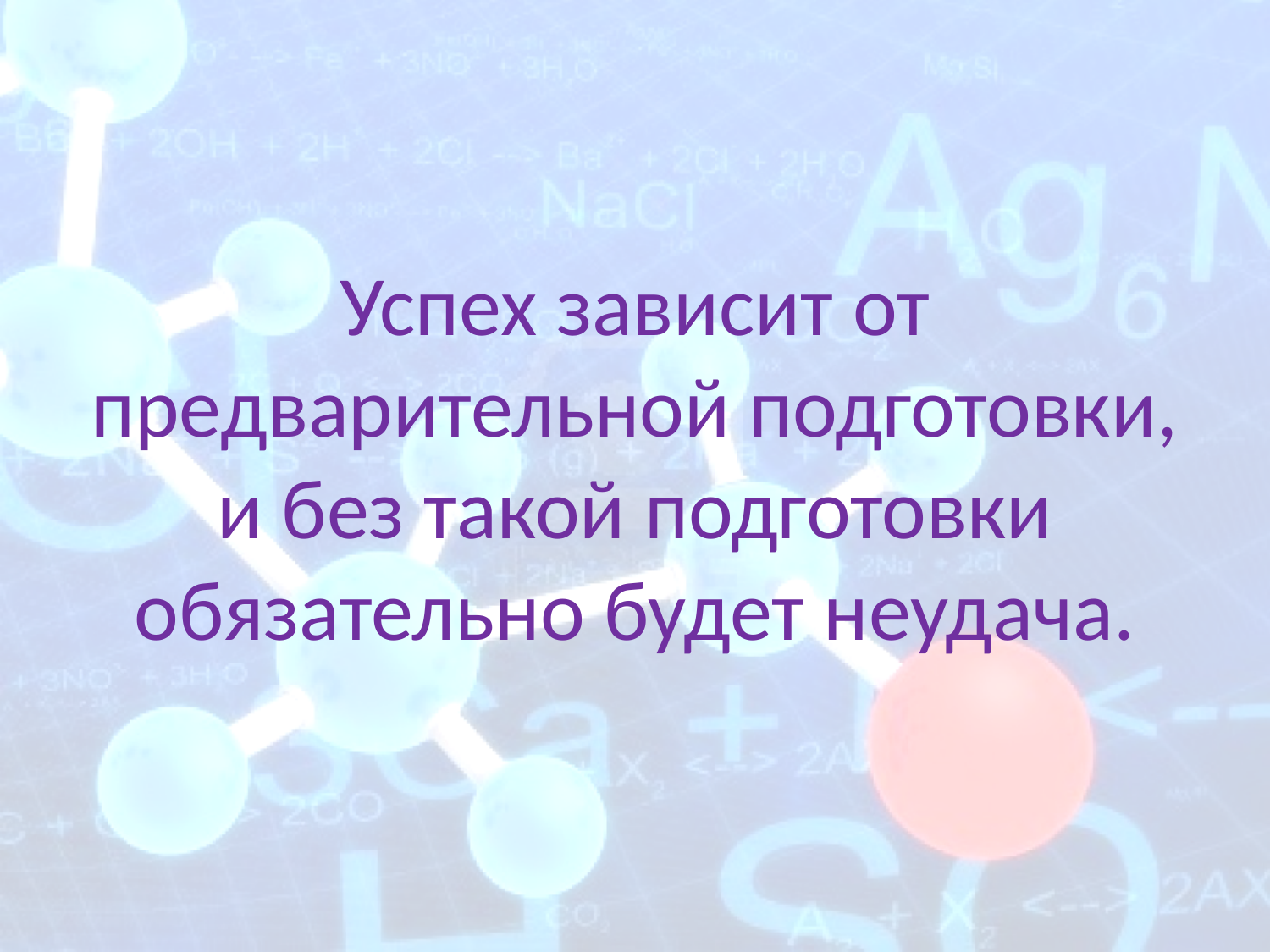

Успех зависит от предварительной подготовки, и без такой подготовки обязательно будет неудача.